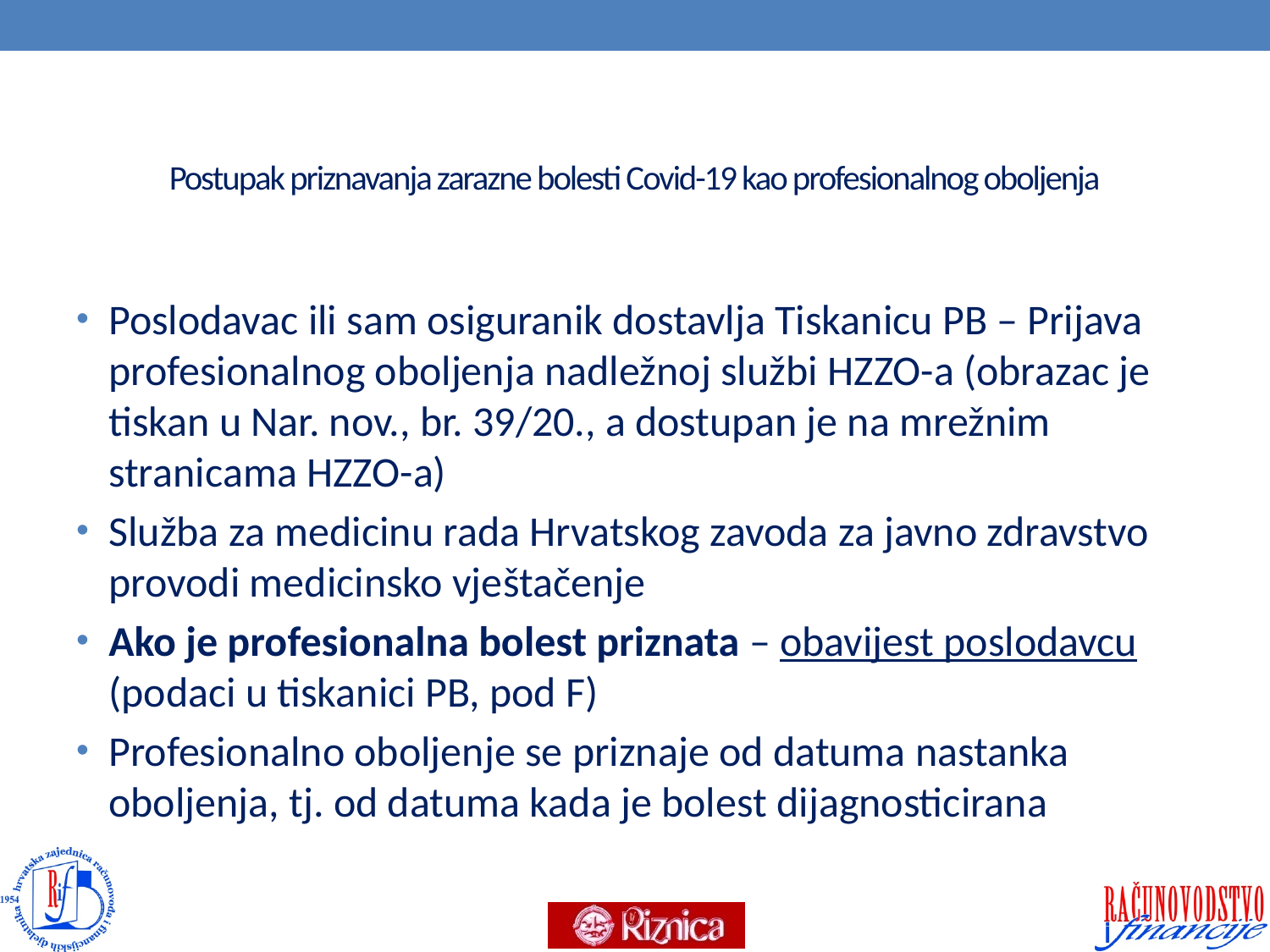

# Postupak priznavanja zarazne bolesti Covid-19 kao profesionalnog oboljenja
Poslodavac ili sam osiguranik dostavlja Tiskanicu PB – Prijava profesionalnog oboljenja nadležnoj službi HZZO-a (obrazac je tiskan u Nar. nov., br. 39/20., a dostupan je na mrežnim stranicama HZZO-a)
Služba za medicinu rada Hrvatskog zavoda za javno zdravstvo provodi medicinsko vještačenje
Ako je profesionalna bolest priznata – obavijest poslodavcu (podaci u tiskanici PB, pod F)
Profesionalno oboljenje se priznaje od datuma nastanka oboljenja, tj. od datuma kada je bolest dijagnosticirana